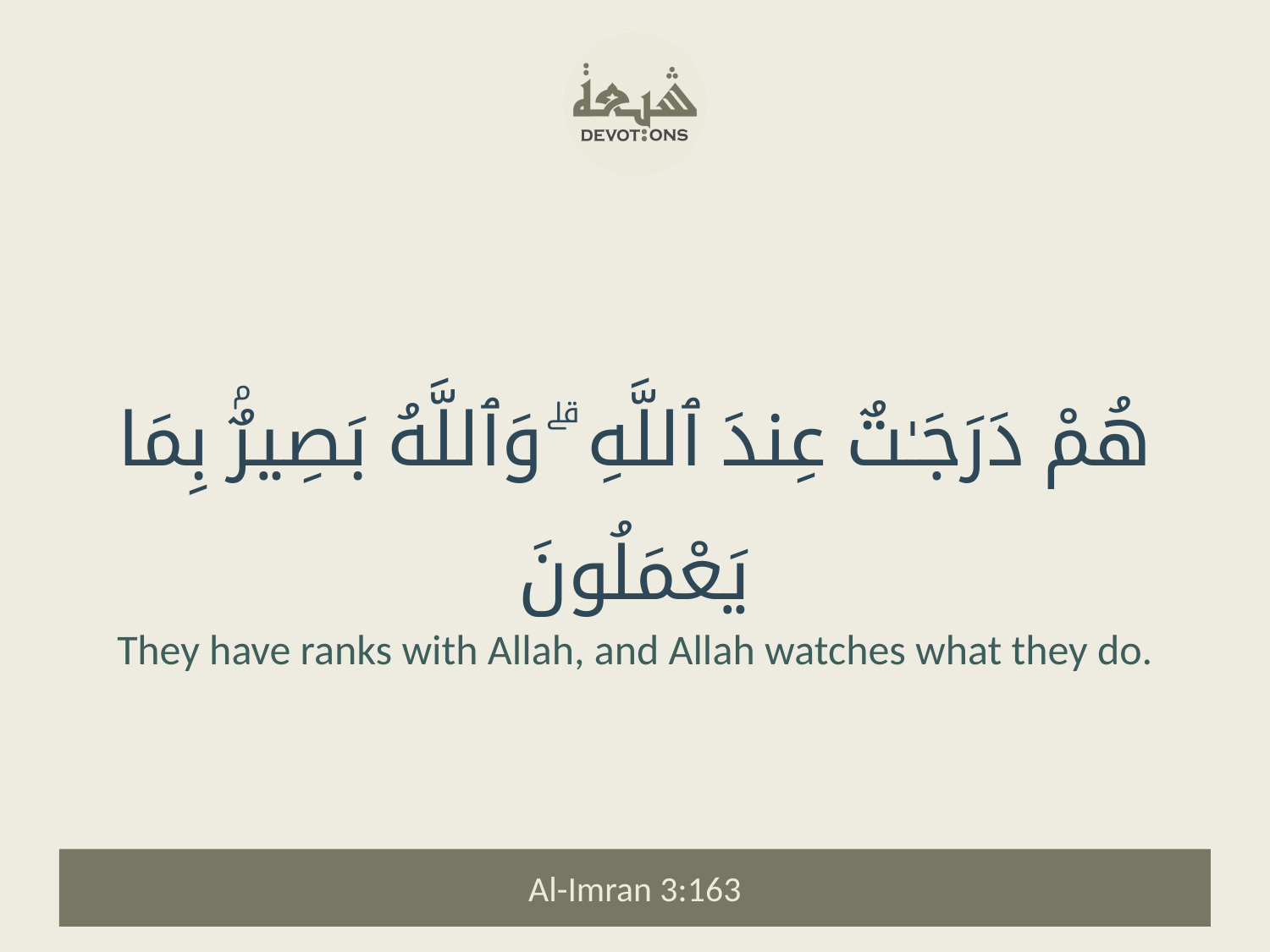

هُمْ دَرَجَـٰتٌ عِندَ ٱللَّهِ ۗ وَٱللَّهُ بَصِيرٌۢ بِمَا يَعْمَلُونَ
They have ranks with Allah, and Allah watches what they do.
Al-Imran 3:163